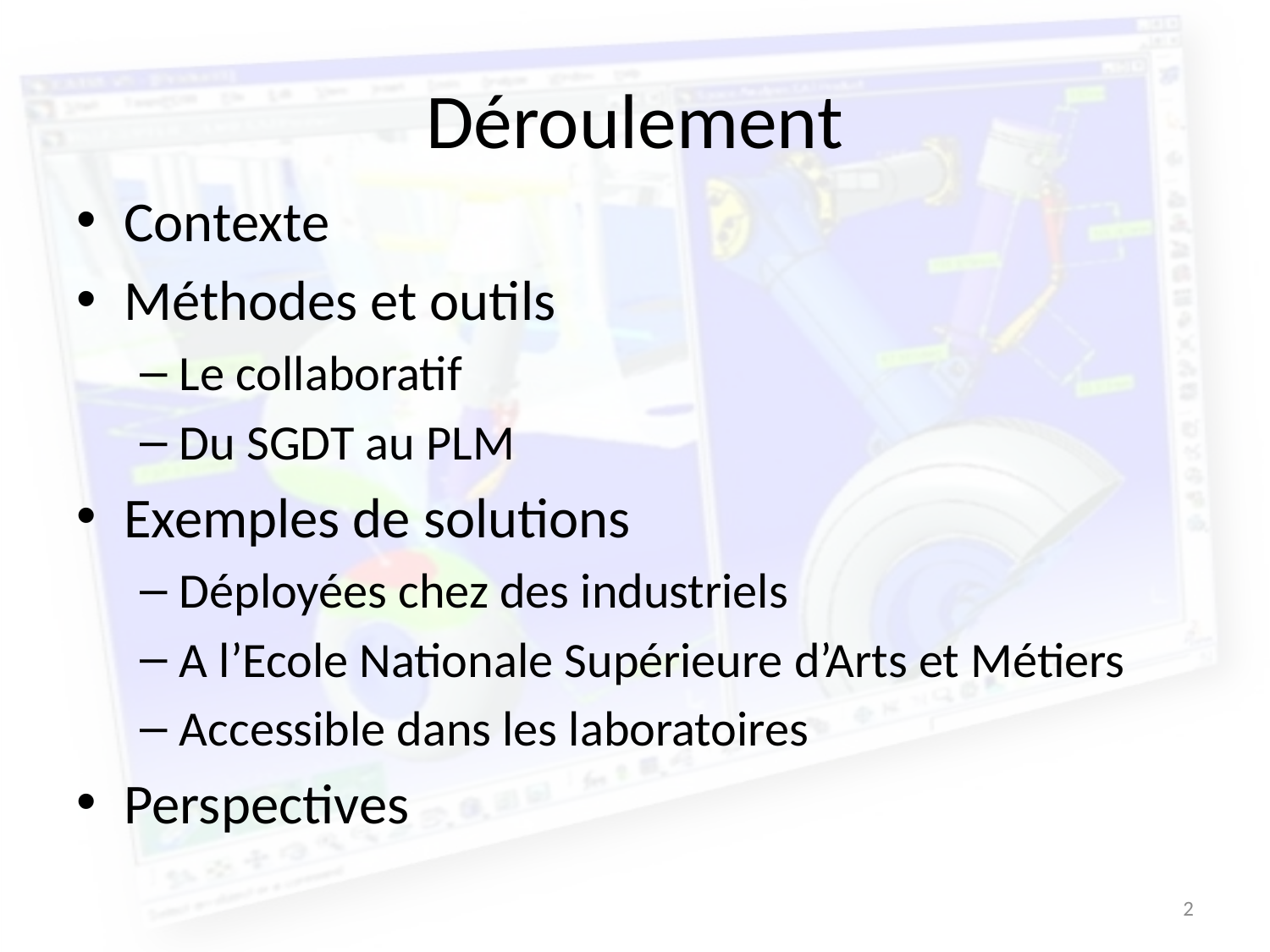

# Déroulement
Contexte
Méthodes et outils
Le collaboratif
Du SGDT au PLM
Exemples de solutions
Déployées chez des industriels
A l’Ecole Nationale Supérieure d’Arts et Métiers
Accessible dans les laboratoires
Perspectives
2